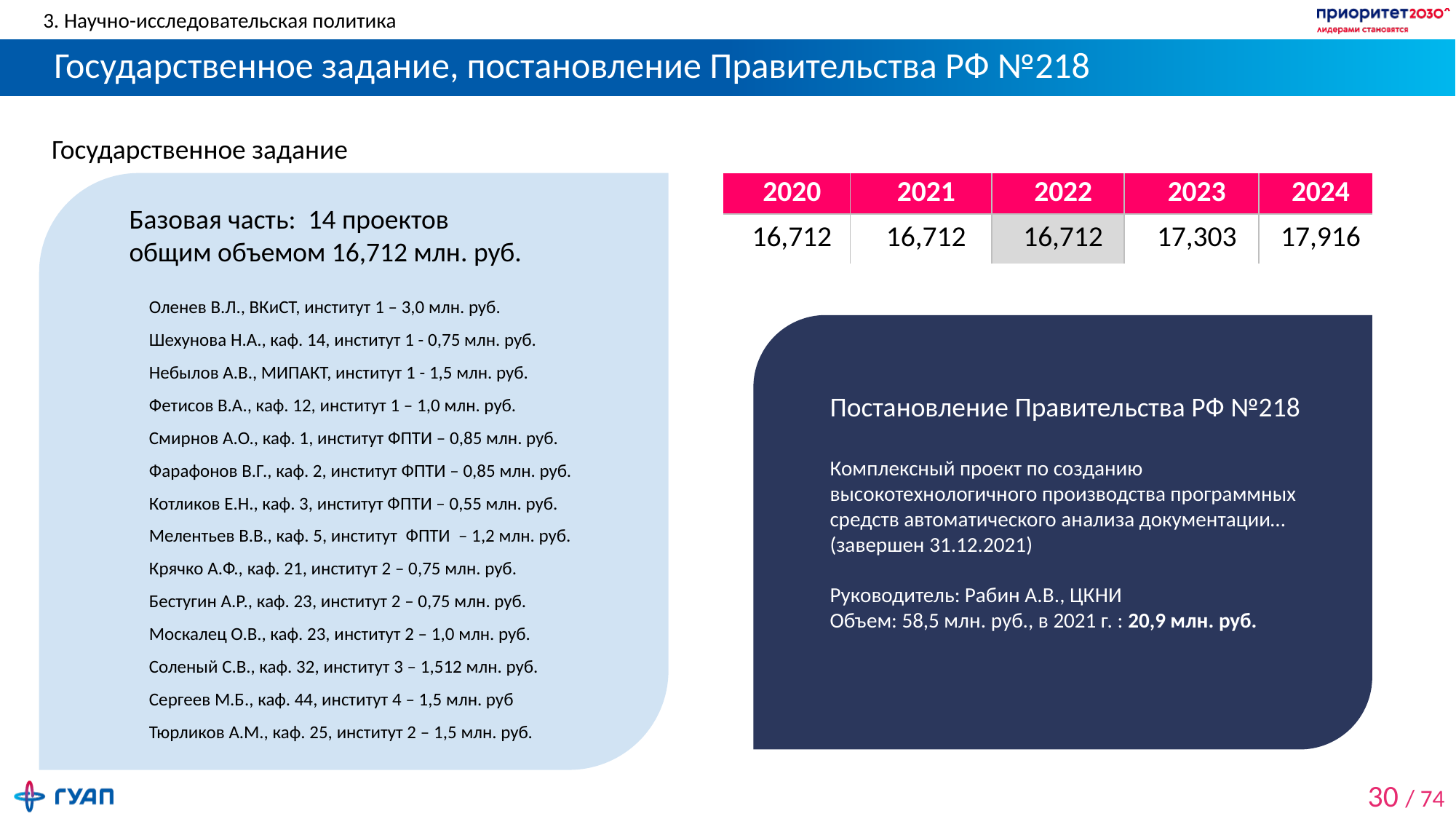

3. Научно-исследовательская политика
# Государственное задание, постановление Правительства РФ №218
Государственное задание

| 2020 | 2021 | 2022 | 2023 | 2024 |
| --- | --- | --- | --- | --- |
| 16,712 | 16,712 | 16,712 | 17,303 | 17,916 |
Базовая часть:  14 проектов
общим объемом 16,712 млн. руб.
Оленев В.Л., ВКиСТ, институт 1 – 3,0 млн. руб.
Шехунова Н.А., каф. 14, институт 1 - 0,75 млн. руб.
Небылов А.В., МИПАКТ, институт 1 - 1,5 млн. руб.
Фетисов В.А., каф. 12, институт 1 – 1,0 млн. руб.
Смирнов А.О., каф. 1, институт ФПТИ – 0,85 млн. руб.
Фарафонов В.Г., каф. 2, институт ФПТИ – 0,85 млн. руб.
Котликов Е.Н., каф. 3, институт ФПТИ – 0,55 млн. руб.
Мелентьев В.В., каф. 5, институт  ФПТИ  – 1,2 млн. руб.
Крячко А.Ф., каф. 21, институт 2 – 0,75 млн. руб.
Бестугин А.Р., каф. 23, институт 2 – 0,75 млн. руб.
Москалец О.В., каф. 23, институт 2 – 1,0 млн. руб.
Соленый С.В., каф. 32, институт 3 – 1,512 млн. руб.
Сергеев М.Б., каф. 44, институт 4 – 1,5 млн. руб
Тюрликов А.М., каф. 25, институт 2 – 1,5 млн. руб.

Постановление Правительства РФ №218
Комплексный проект по созданию высокотехнологичного производства программных средств автоматического анализа документации… (завершен 31.12.2021)

Руководитель: Рабин А.В., ЦКНИ
Объем: 58,5 млн. руб., в 2021 г. : 20,9 млн. руб.